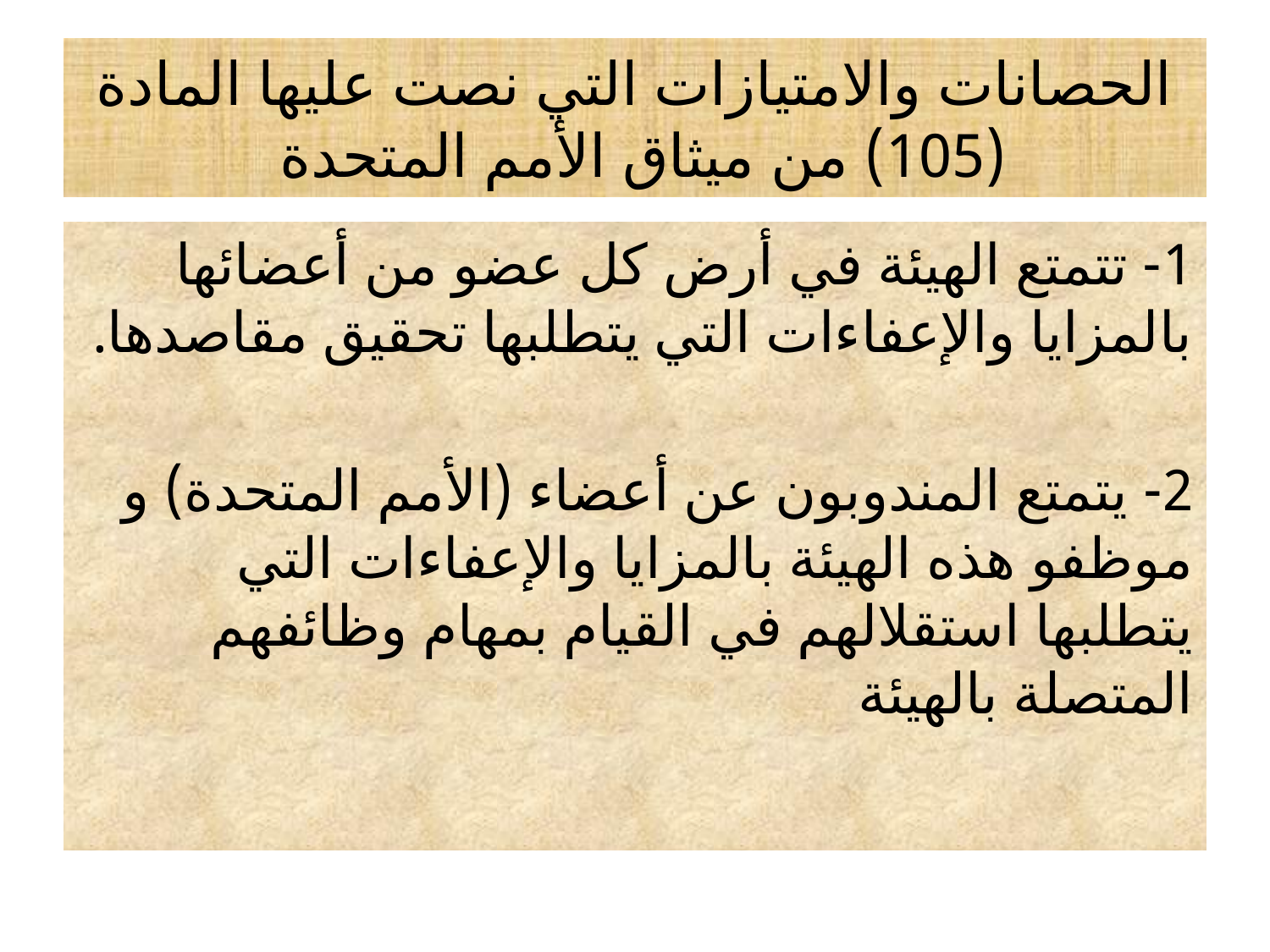

# الحصانات والامتيازات التي نصت عليها المادة (105) من ميثاق الأمم المتحدة
1- تتمتع الهيئة في أرض كل عضو من أعضائها بالمزايا والإعفاءات التي يتطلبها تحقيق مقاصدها.

2- يتمتع المندوبون عن أعضاء (الأمم المتحدة) و موظفو هذه الهيئة بالمزايا والإعفاءات التي يتطلبها استقلالهم في القيام بمهام وظائفهم المتصلة بالهيئة